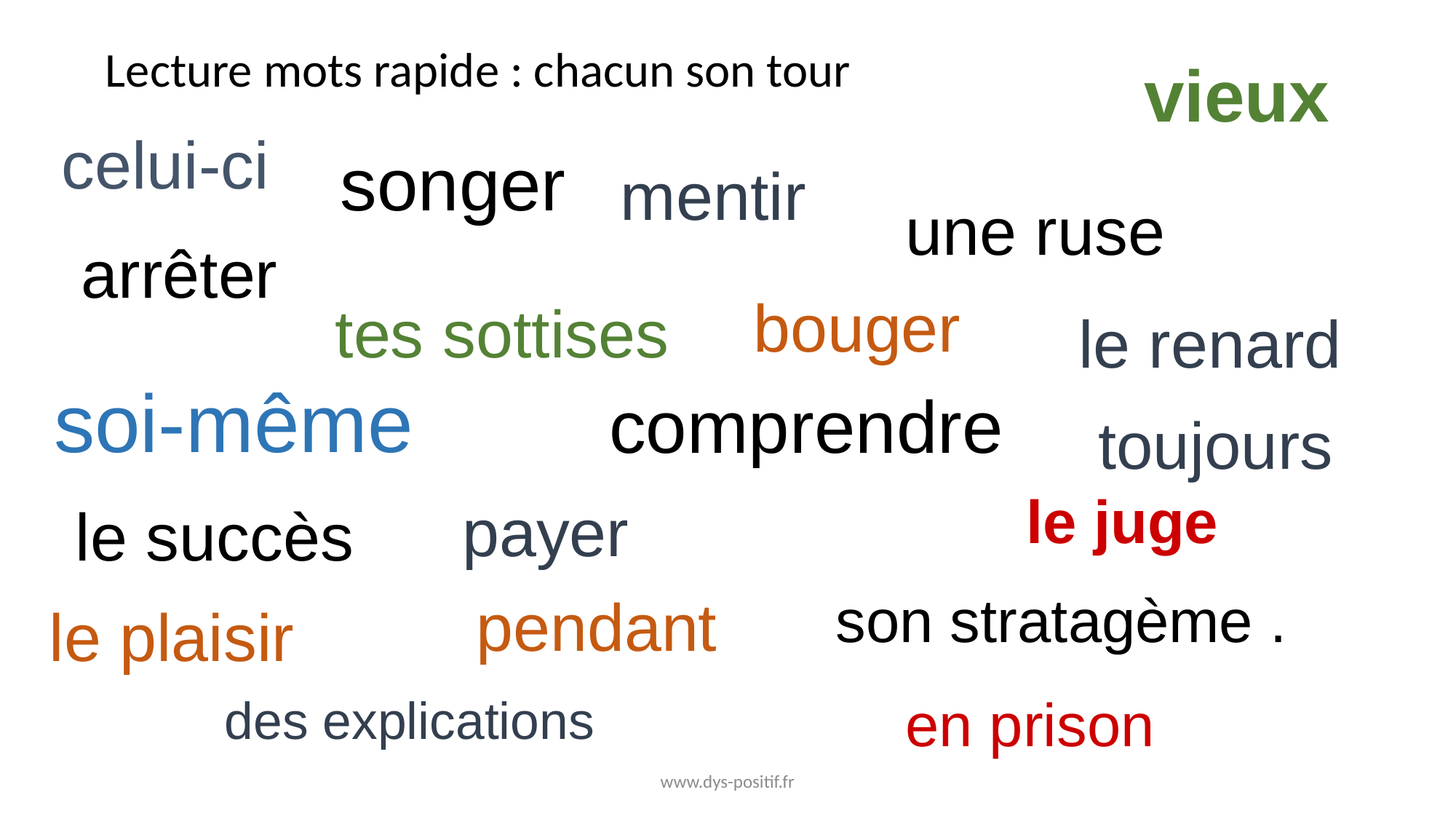

# Lecture mots rapide : chacun son tour
vieux
celui-ci
songer
mentir
une ruse
arrêter
bouger
tes sottises
le renard
soi-même
comprendre
toujours
le juge
payer
le succès
son stratagème .
pendant
le plaisir
en prison
des explications
www.dys-positif.fr